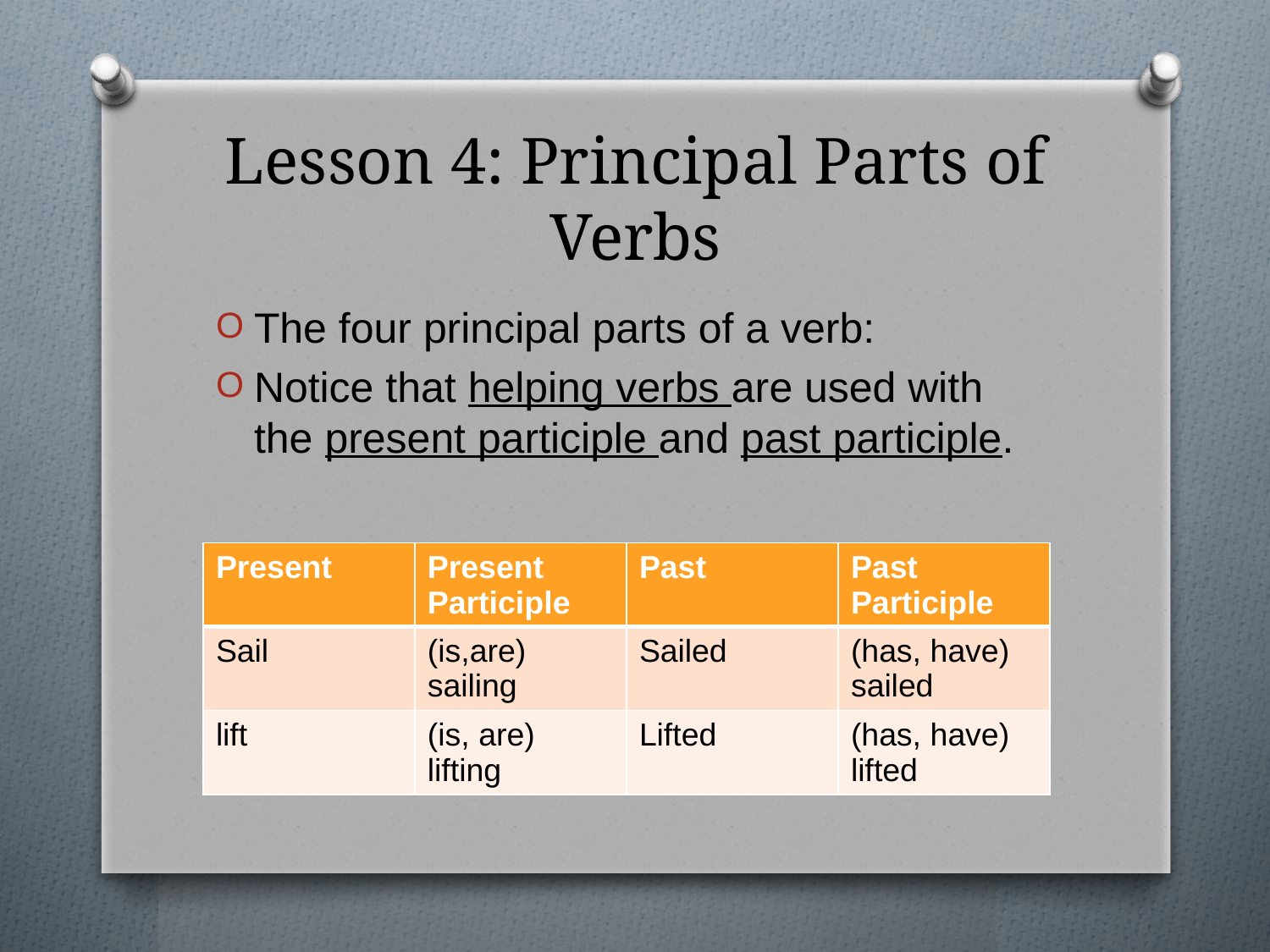

# Lesson 4: Principal Parts of Verbs
The four principal parts of a verb:
Notice that helping verbs are used with the present participle and past participle.
| Present | Present Participle | Past | Past Participle |
| --- | --- | --- | --- |
| Sail | (is,are) sailing | Sailed | (has, have) sailed |
| lift | (is, are) lifting | Lifted | (has, have) lifted |